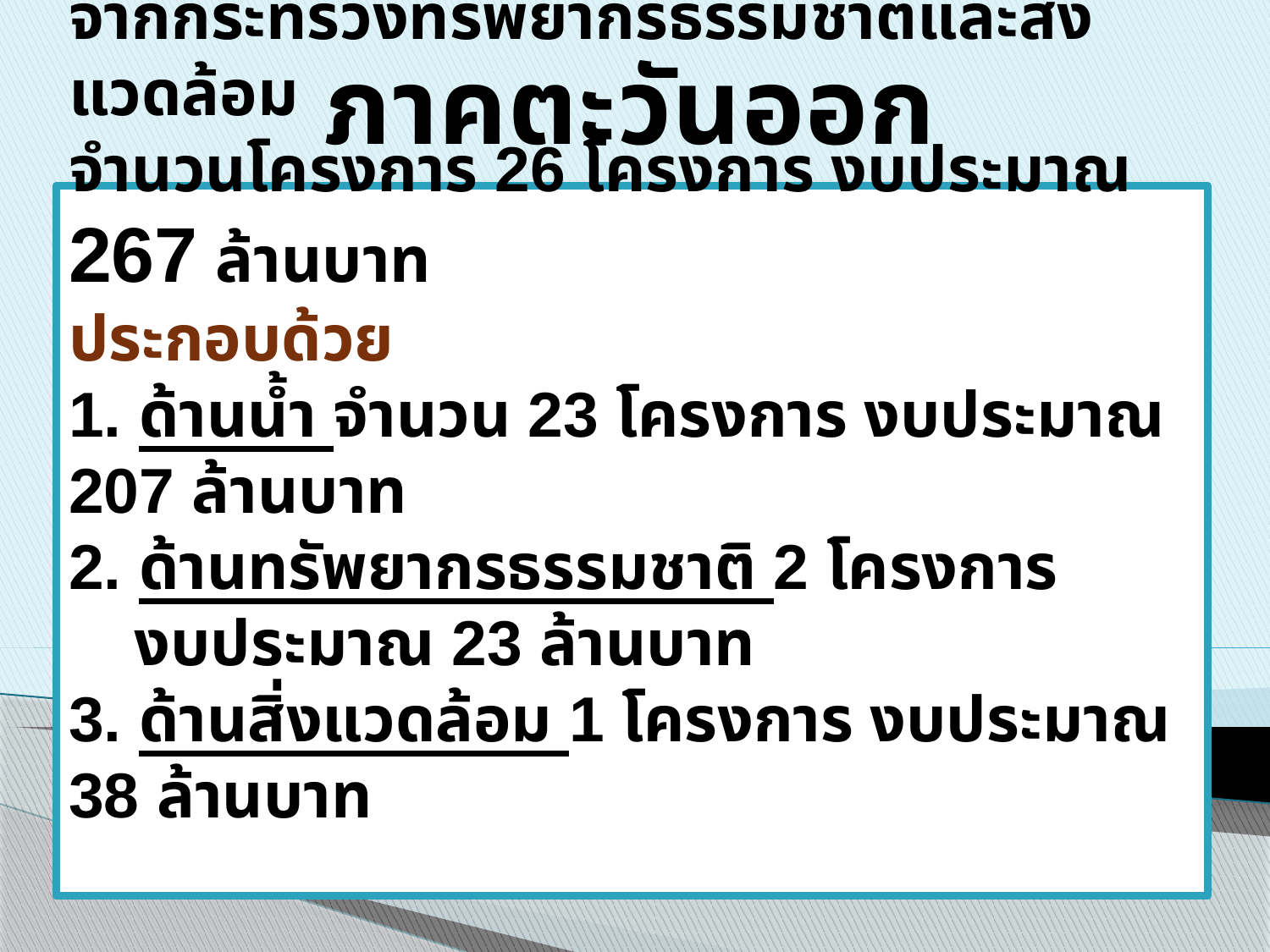

ภาคตะวันออก
# โครงการที่ขอรับการสนับสนุน จากกระทรวงทรัพยากรธรรมชาติและสิ่งแวดล้อม จำนวนโครงการ 26 โครงการ งบประมาณ 267 ล้านบาท ประกอบด้วย 1. ด้านน้ำ จำนวน 23 โครงการ งบประมาณ 207 ล้านบาท 2. ด้านทรัพยากรธรรมชาติ 2 โครงการ งบประมาณ 23 ล้านบาท 3. ด้านสิ่งแวดล้อม 1 โครงการ งบประมาณ 38 ล้านบาท